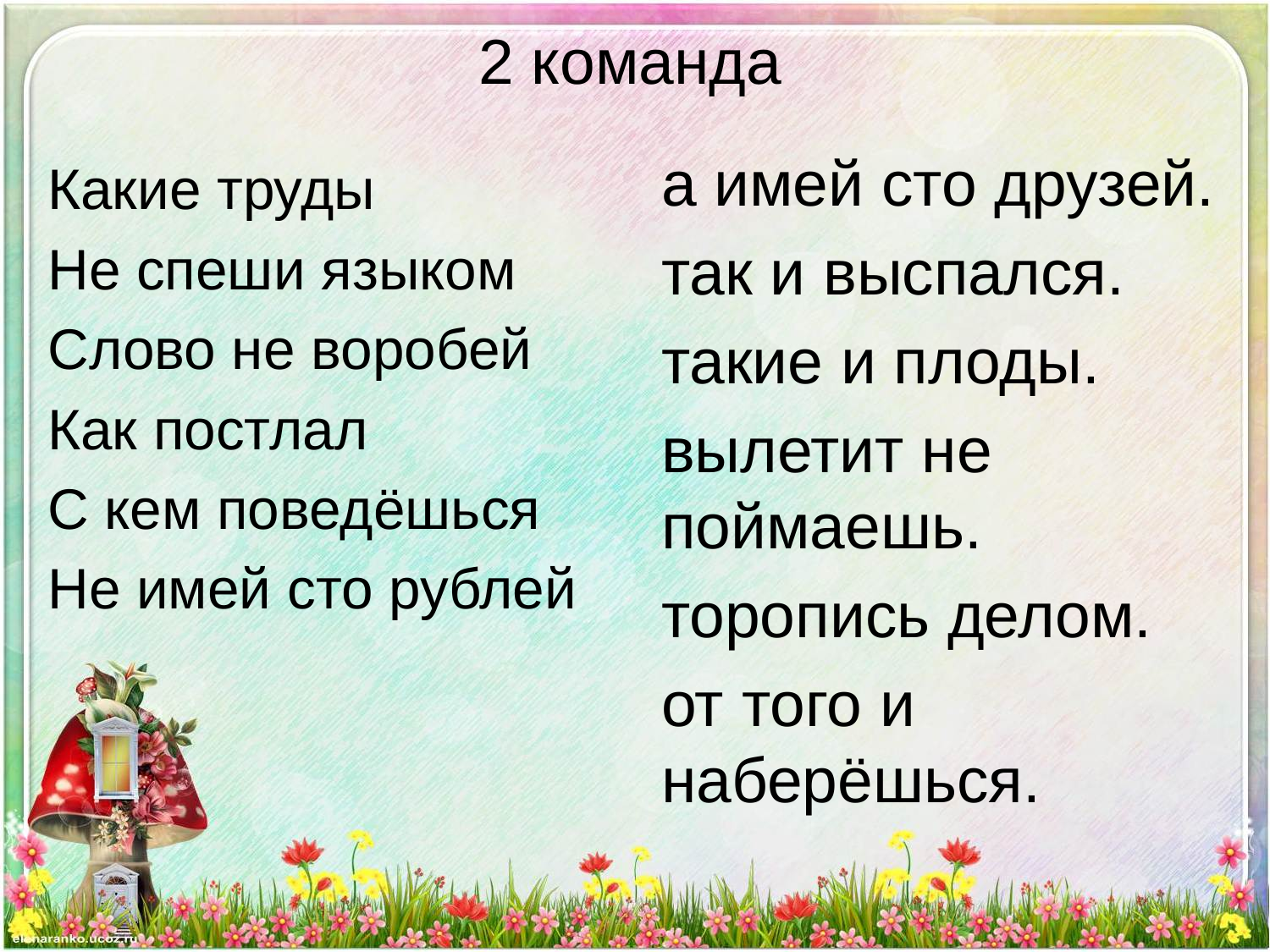

2 команда
а имей сто друзей.
так и выспался.
такие и плоды.
вылетит не поймаешь.
торопись делом.
от того и наберёшься.
Какие труды
Не спеши языком
Слово не воробей
Как постлал
С кем поведёшься
Не имей сто рублей